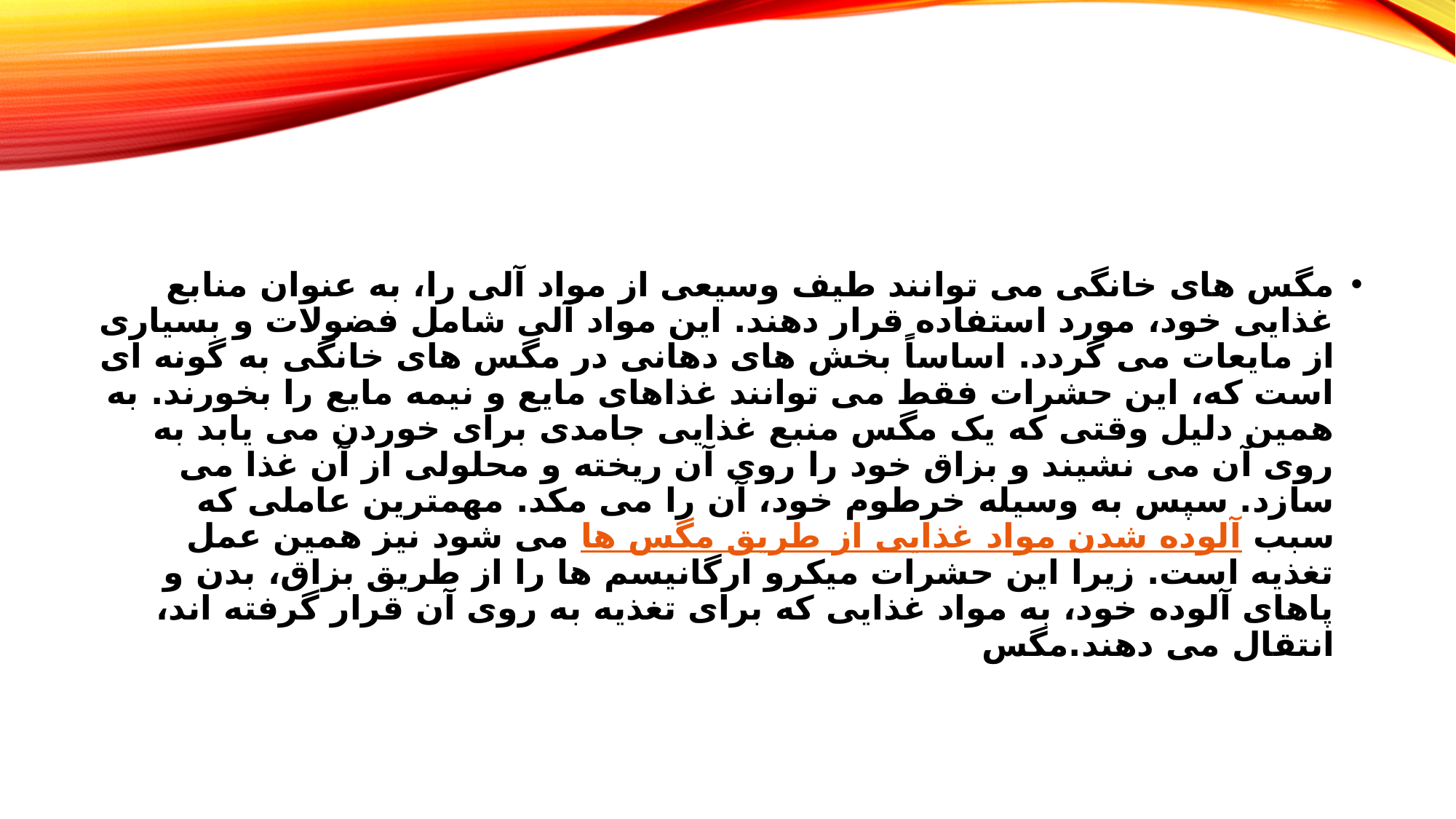

مگس های خانگی می توانند طیف وسیعی از مواد آلی را، به عنوان منابع غذایی خود، مورد استفاده قرار دهند. این مواد آلی شامل فضولات و بسیاری از مایعات می گردد. اساساً بخش های دهانی در مگس های خانگی به گونه ای است که، این حشرات فقط می توانند غذاهای مایع و نیمه مایع را بخورند. به همین دلیل وقتی که یک مگس منبع غذایی جامدی برای خوردن می یابد به روی آن می نشیند و بزاق خود را روی آن ریخته و محلولی از آن غذا می سازد. سپس به وسیله خرطوم خود، آن را می مکد. مهمترین عاملی که سبب آلوده شدن مواد غذایی از طریق مگس ها می شود نیز همین عمل تغذیه است. زیرا این حشرات میکرو ارگانیسم ها را از طریق بزاق، بدن و پاهای آلوده خود، به مواد غذایی که برای تغذیه به روی آن قرار گرفته اند، انتقال می دهند.مگس